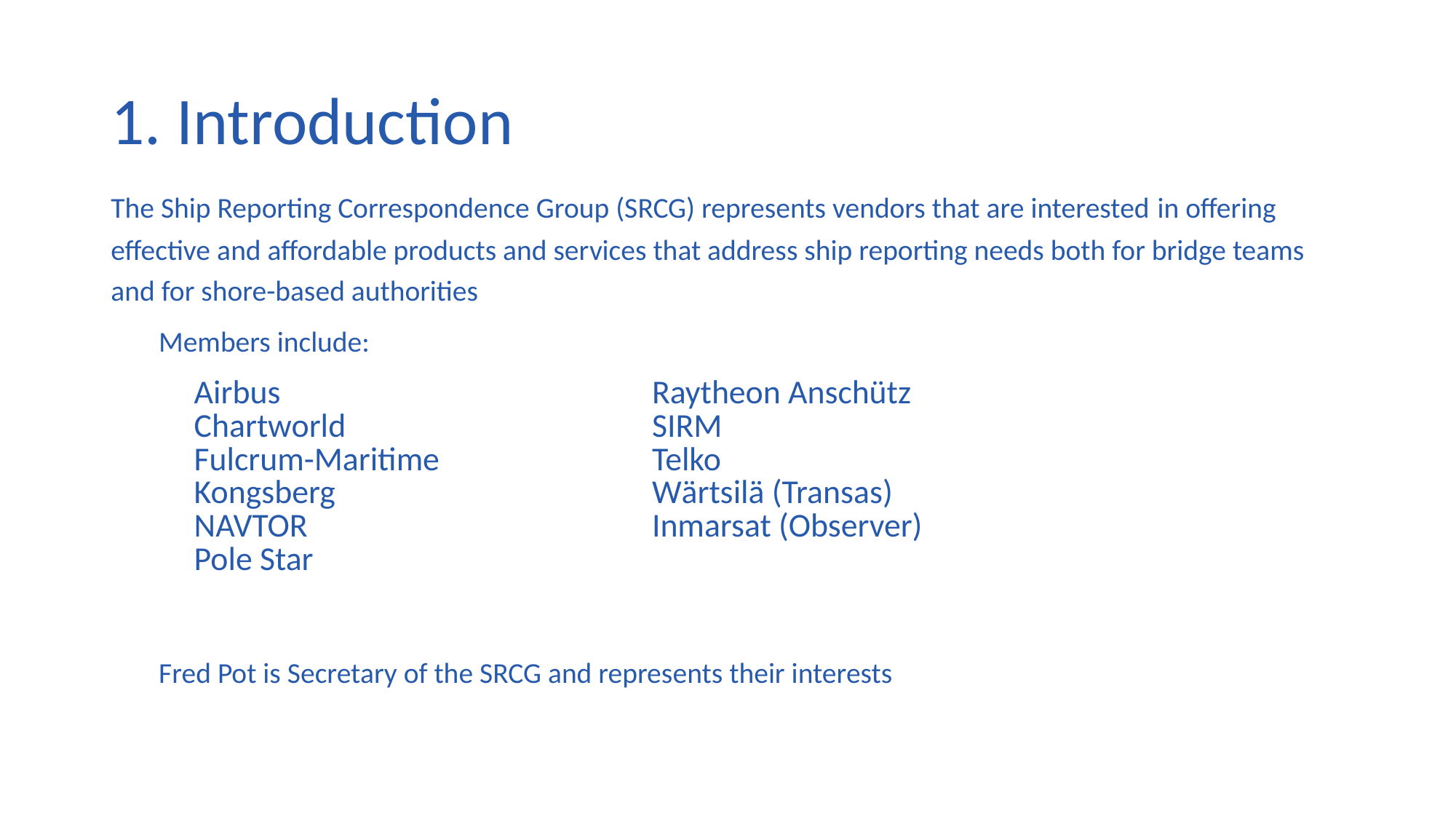

# 1. Introduction
The Ship Reporting Correspondence Group (SRCG) represents vendors that are interested in offering effective and affordable products and services that address ship reporting needs both for bridge teams and for shore-based authorities

Members include:

Fred Pot is Secretary of the SRCG and represents their interests

| Airbus Chartworld Fulcrum-Maritime Kongsberg NAVTOR Pole Star | Raytheon Anschütz SIRM Telko Wärtsilä (Transas) Inmarsat (Observer) |  |
| --- | --- | --- |